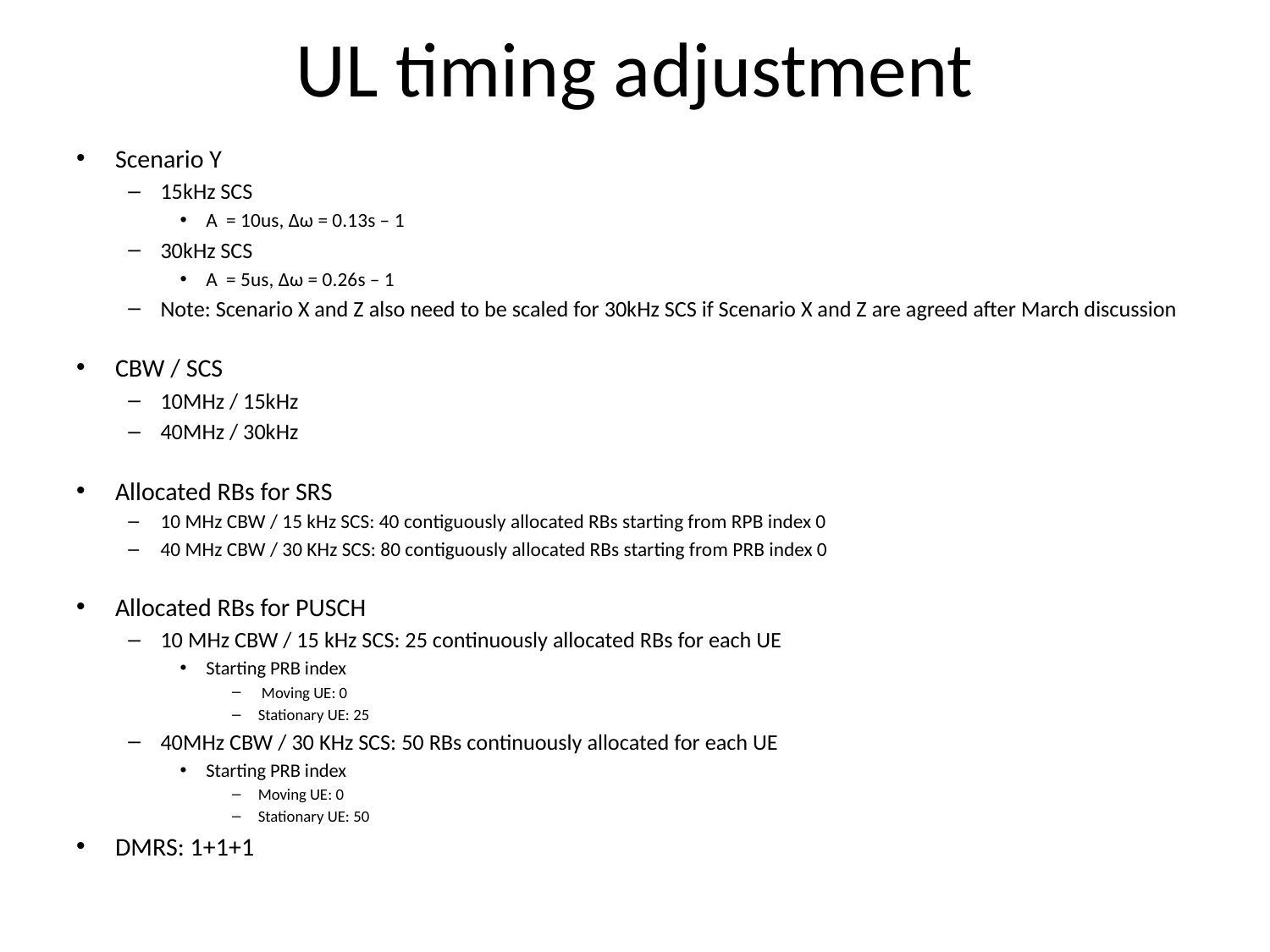

# UL timing adjustment
Scenario Y
15kHz SCS
A  = 10us, Δω = 0.13s – 1
30kHz SCS
A  = 5us, Δω = 0.26s – 1
Note: Scenario X and Z also need to be scaled for 30kHz SCS if Scenario X and Z are agreed after March discussion

CBW / SCS
10MHz / 15kHz
40MHz / 30kHz

Allocated RBs for SRS
10 MHz CBW / 15 kHz SCS: 40 contiguously allocated RBs starting from RPB index 0
40 MHz CBW / 30 KHz SCS: 80 contiguously allocated RBs starting from PRB index 0

Allocated RBs for PUSCH
10 MHz CBW / 15 kHz SCS: 25 continuously allocated RBs for each UE
Starting PRB index
 Moving UE: 0
Stationary UE: 25
40MHz CBW / 30 KHz SCS: 50 RBs continuously allocated for each UE
Starting PRB index
Moving UE: 0
Stationary UE: 50
DMRS: 1+1+1